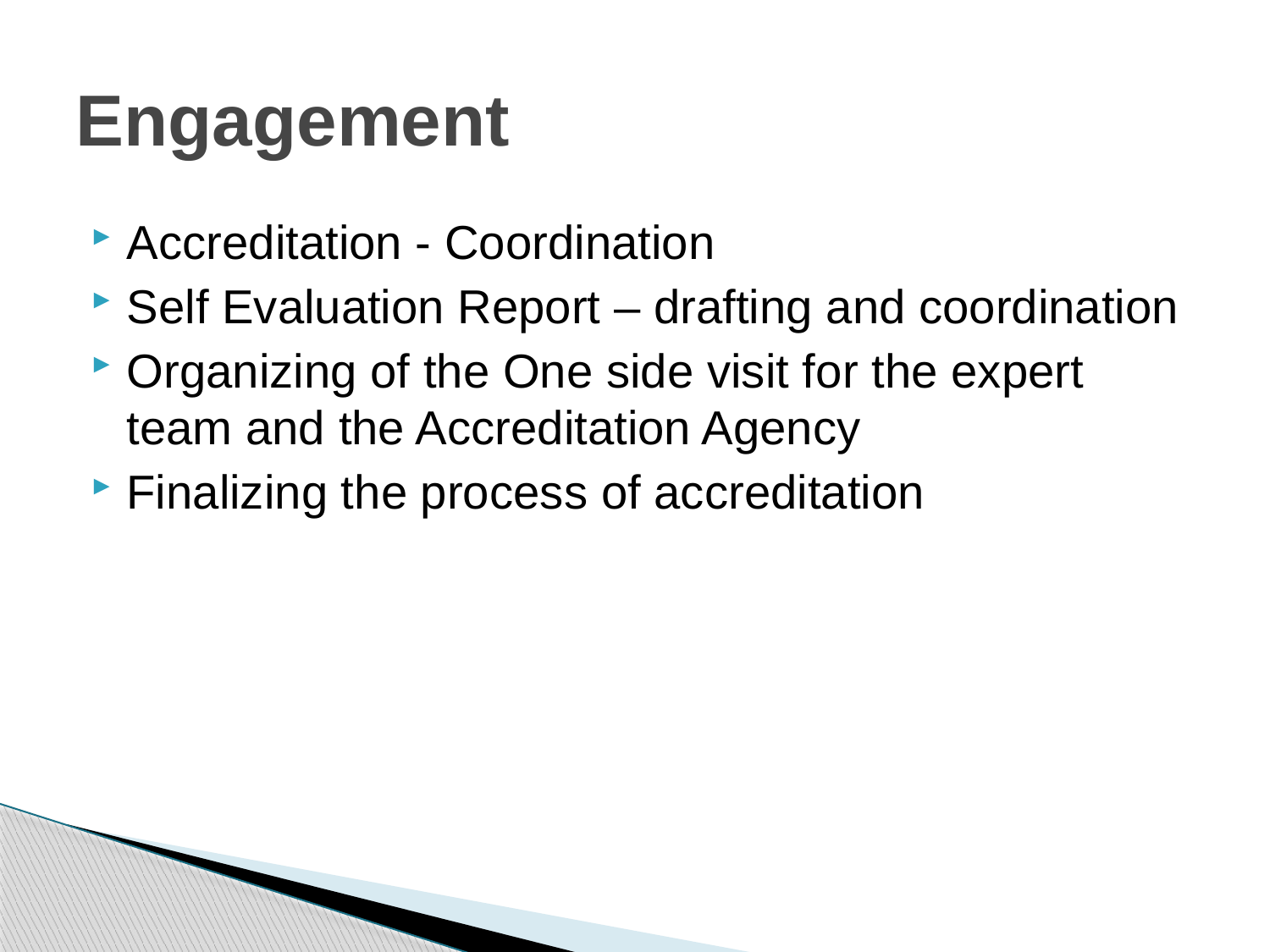

# Engagement
Accreditation - Coordination
Self Evaluation Report – drafting and coordination
Organizing of the One side visit for the expert team and the Accreditation Agency
Finalizing the process of accreditation